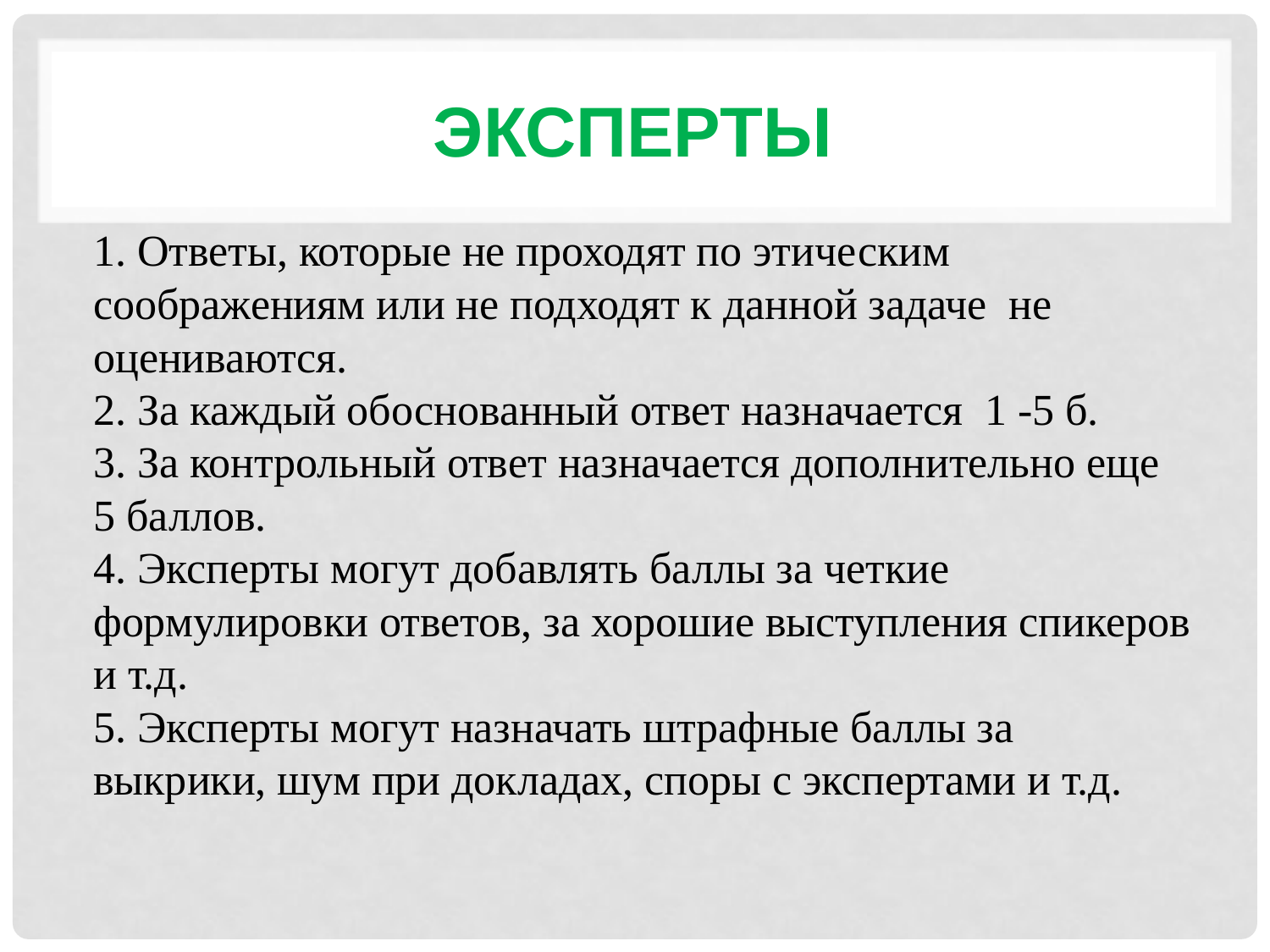

# ЭКСПЕРТЫ
1. Ответы, которые не проходят по этическим
соображениям или не подходят к данной задаче  не
оцениваются.
2. За каждый обоснованный ответ назначается  1 -5 б.
3. За контрольный ответ назначается дополнительно еще
5 баллов.
4. Эксперты могут добавлять баллы за четкие формулировки ответов, за хорошие выступления спикеров и т.д.
5. Эксперты могут назначать штрафные баллы за выкрики, шум при докладах, споры с экспертами и т.д.